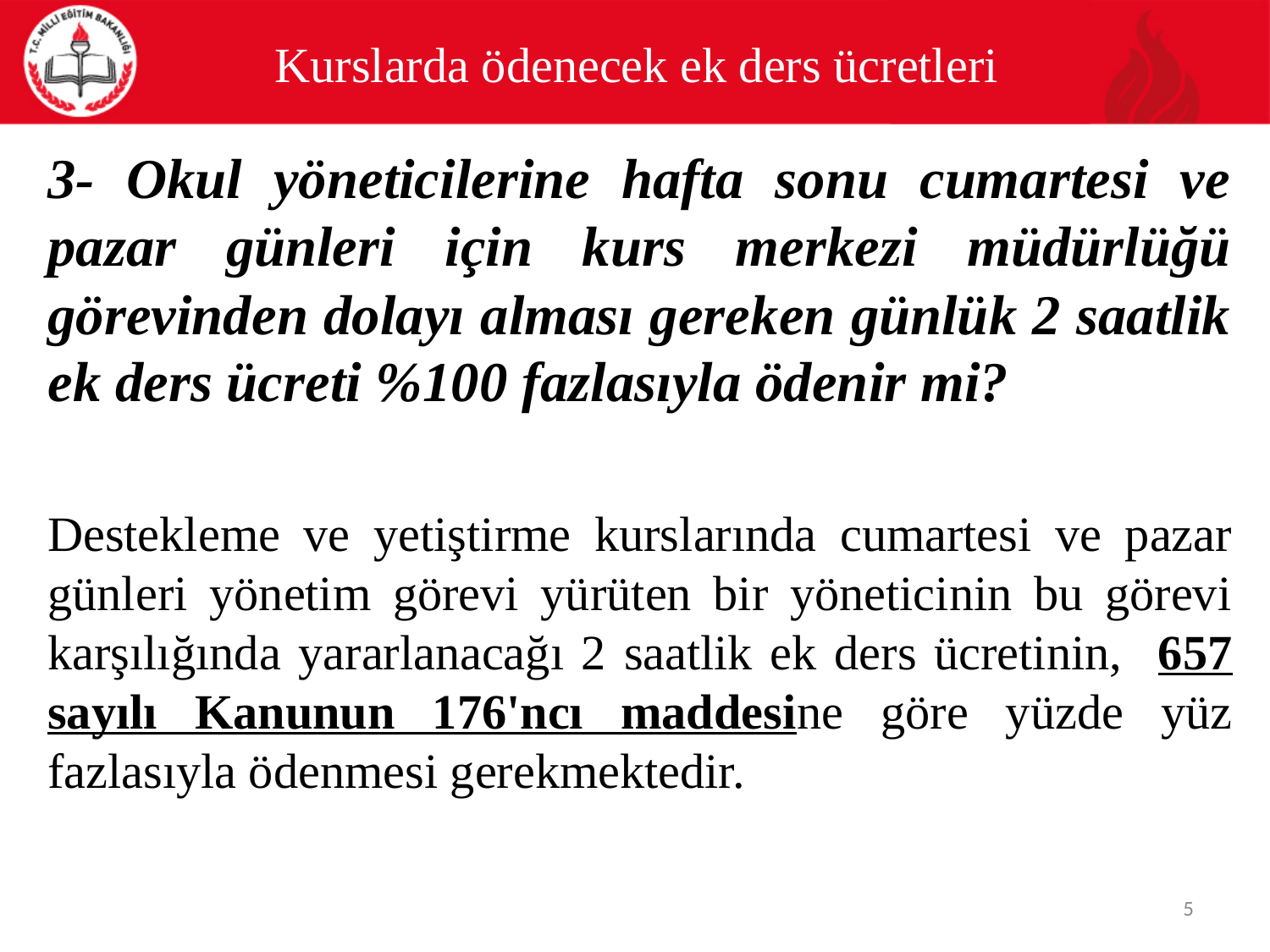

# Kurslarda ödenecek ek ders ücretleri
3- Okul yöneticilerine hafta sonu cumartesi ve pazar günleri için kurs merkezi müdürlüğü görevinden dolayı alması gereken günlük 2 saatlik ek ders ücreti %100 fazlasıyla ödenir mi?

Destekleme ve yetiştirme kurslarında cumartesi ve pazar günleri yönetim görevi yürüten bir yöneticinin bu görevi karşılığında yararlanacağı 2 saatlik ek ders ücretinin,  657 sayılı Kanunun 176'ncı maddesine göre yüzde yüz fazlasıyla ödenmesi gerekmektedir.

5